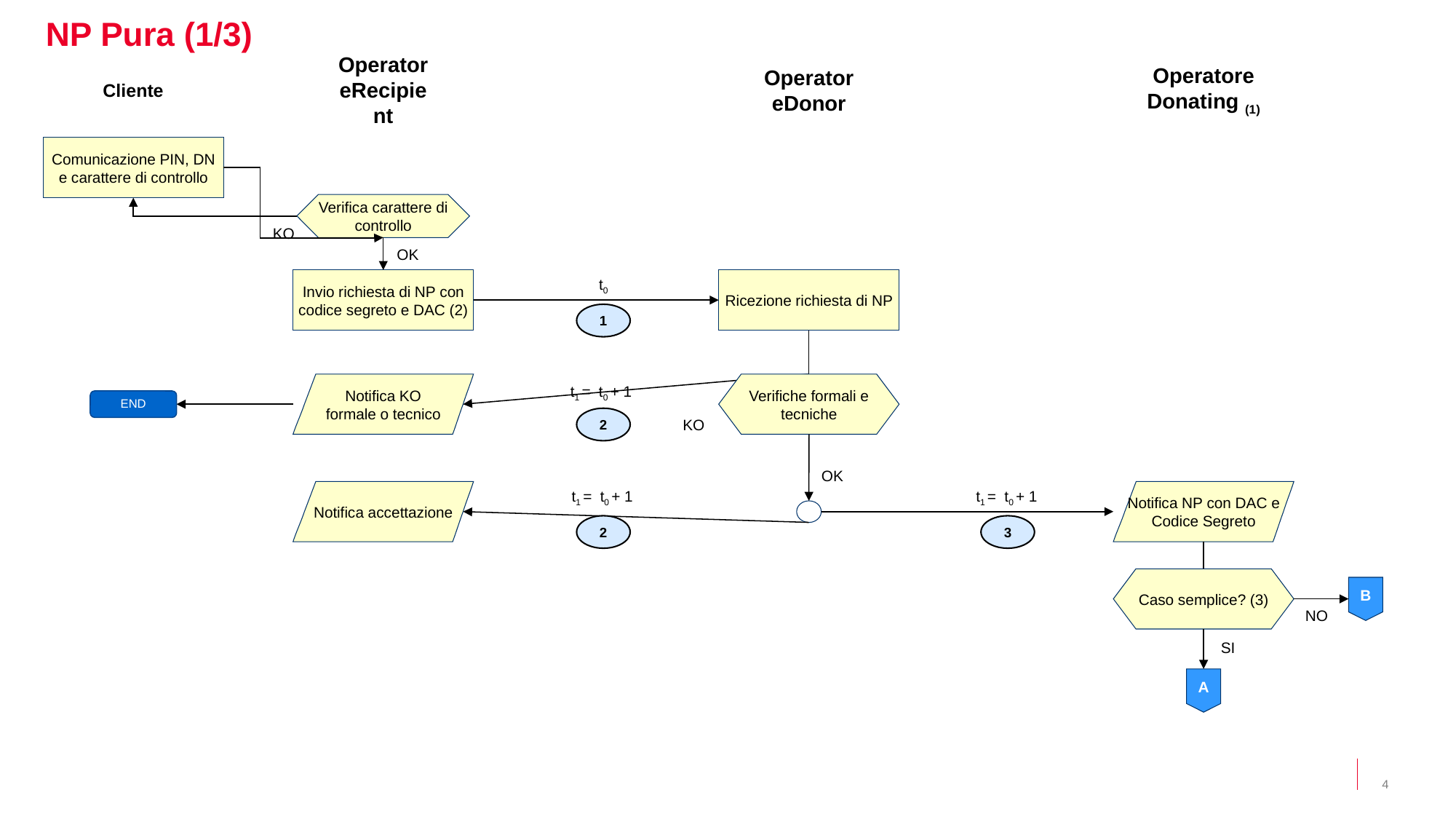

NP Pura (1/3)
Operatore Donating (1)
OperatoreRecipient
OperatoreDonor
Cliente
Comunicazione PIN, DN e carattere di controllo
Verifica carattere di controllo
KO
OK
Invio richiesta di NP con codice segreto e DAC (2)
Ricezione richiesta di NP
t0
1
Notifica KO
formale o tecnico
Verifiche formali e tecniche
t1 =  t0 + 1
END
2
KO
OK
Notifica accettazione
Notifica NP con DAC e Codice Segreto
t1 =  t0 + 1
t1 =  t0 + 1

2
3
Caso semplice? (3)
B
NO
SI
A